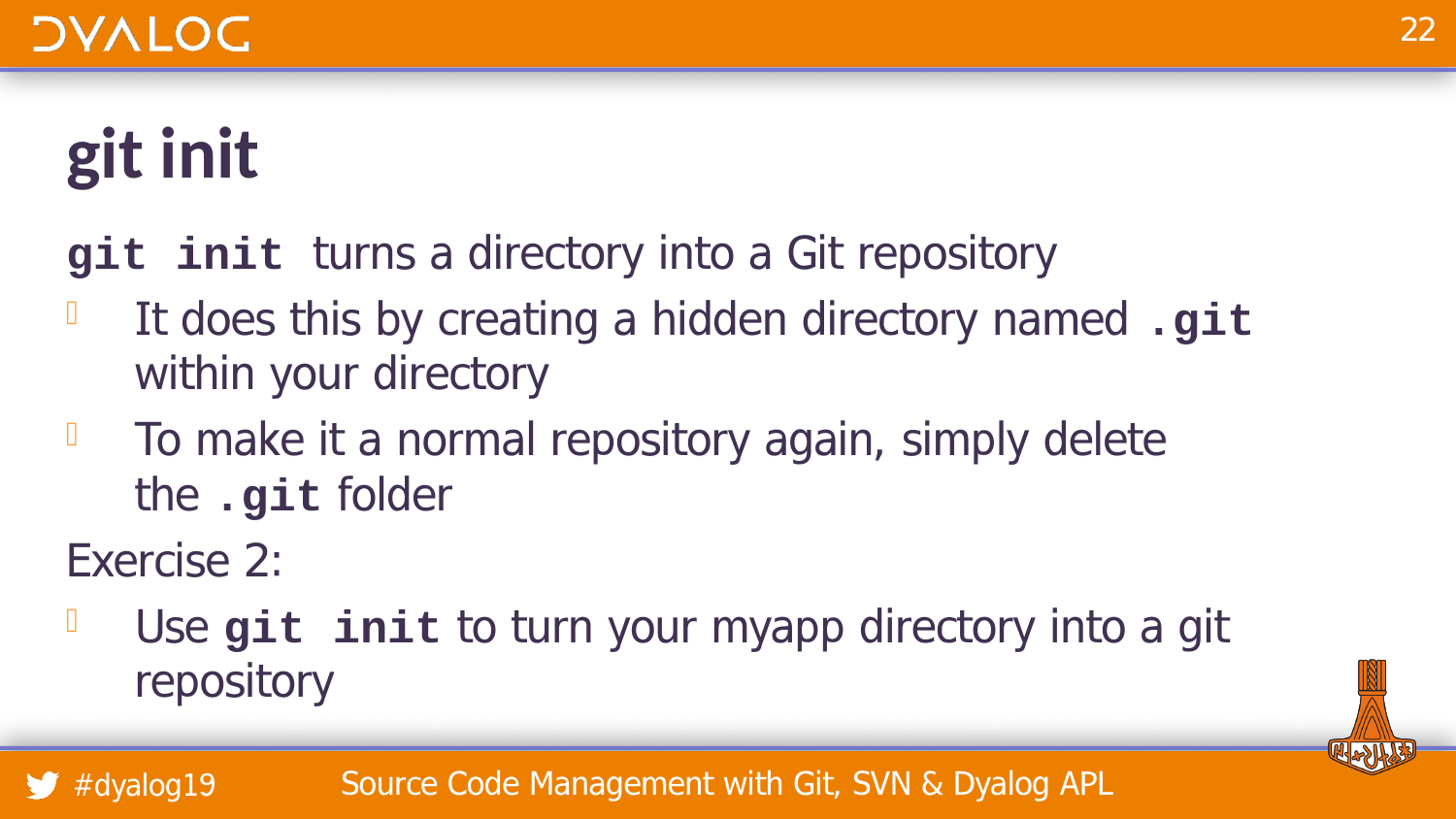

# git init
git init turns a directory into a Git repository
It does this by creating a hidden directory named .git within your directory
To make it a normal repository again, simply delete the .git folder
Exercise 2:
Use git init to turn your myapp directory into a git repository